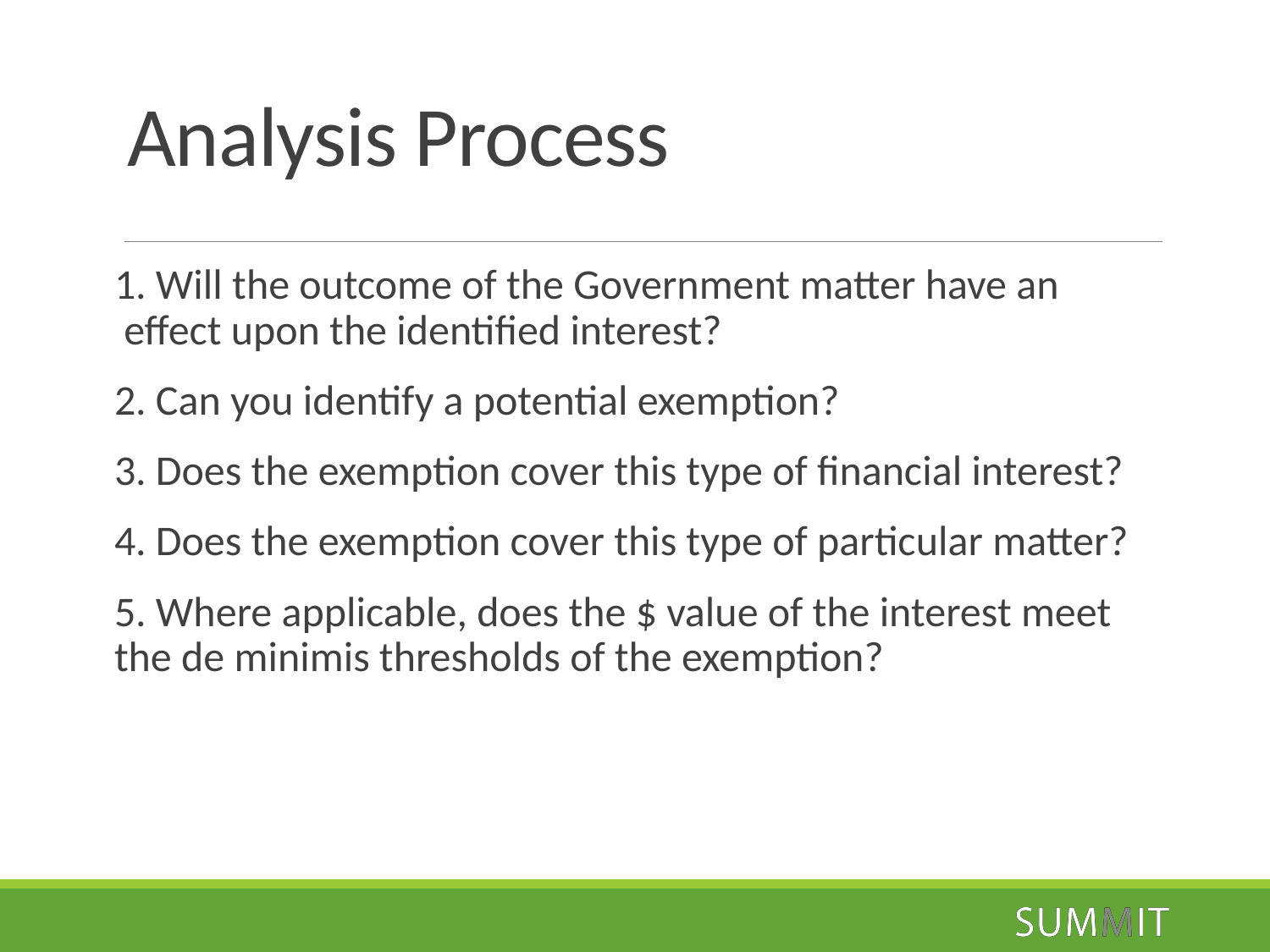

# Analysis Process
1. Will the outcome of the Government matter have an            effect upon the identified interest?
2. Can you identify a potential exemption?
3. Does the exemption cover this type of financial interest?
4. Does the exemption cover this type of particular matter?
5. Where applicable, does the $ value of the interest meet      the de minimis thresholds of the exemption?